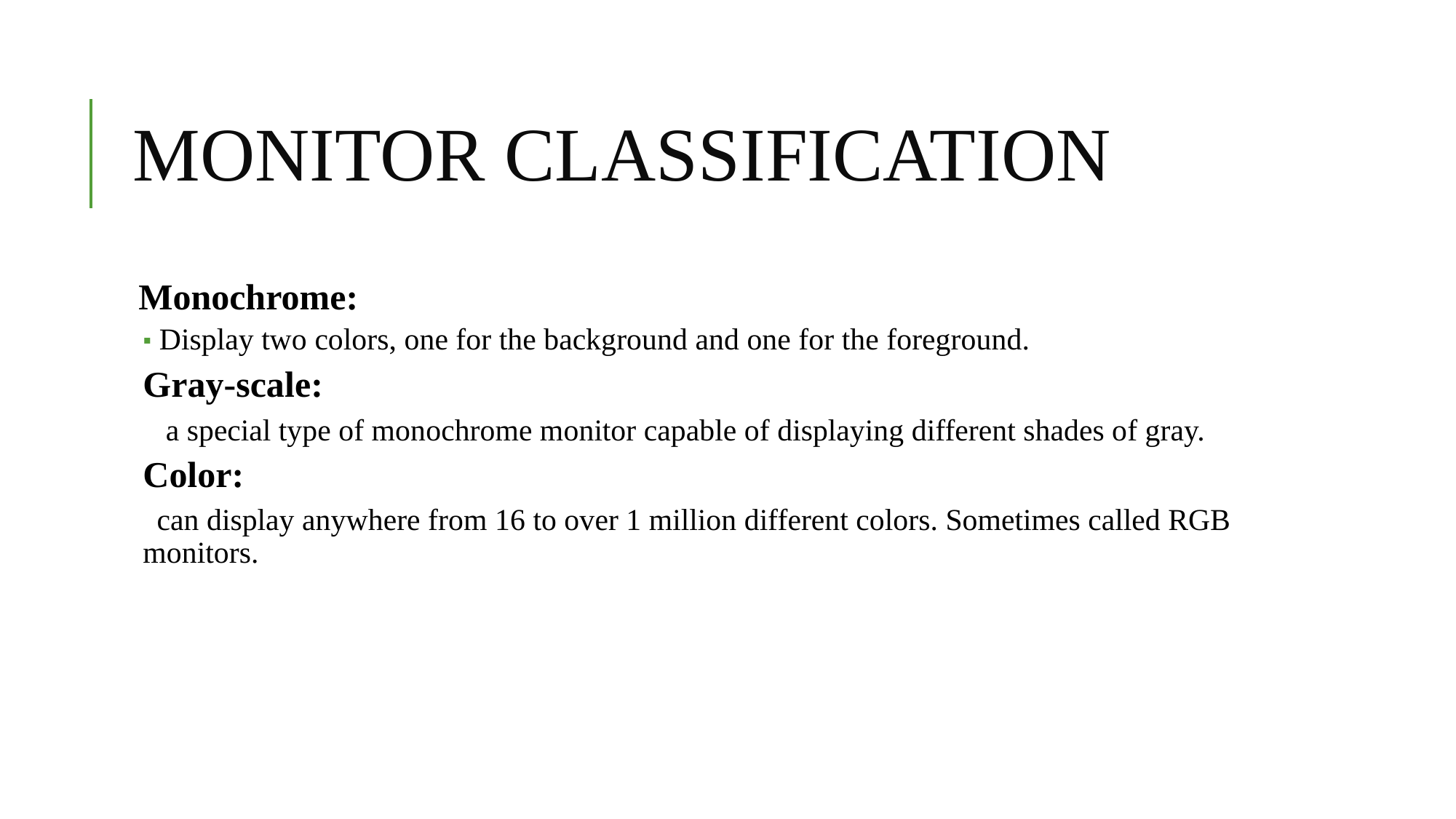

# MONITOR CLASSIFICATION
Monochrome:
Display two colors, one for the background and one for the foreground.
Gray-scale:
   a special type of monochrome monitor capable of displaying different shades of gray.
Color:
  can display anywhere from 16 to over 1 million different colors. Sometimes called RGB monitors.